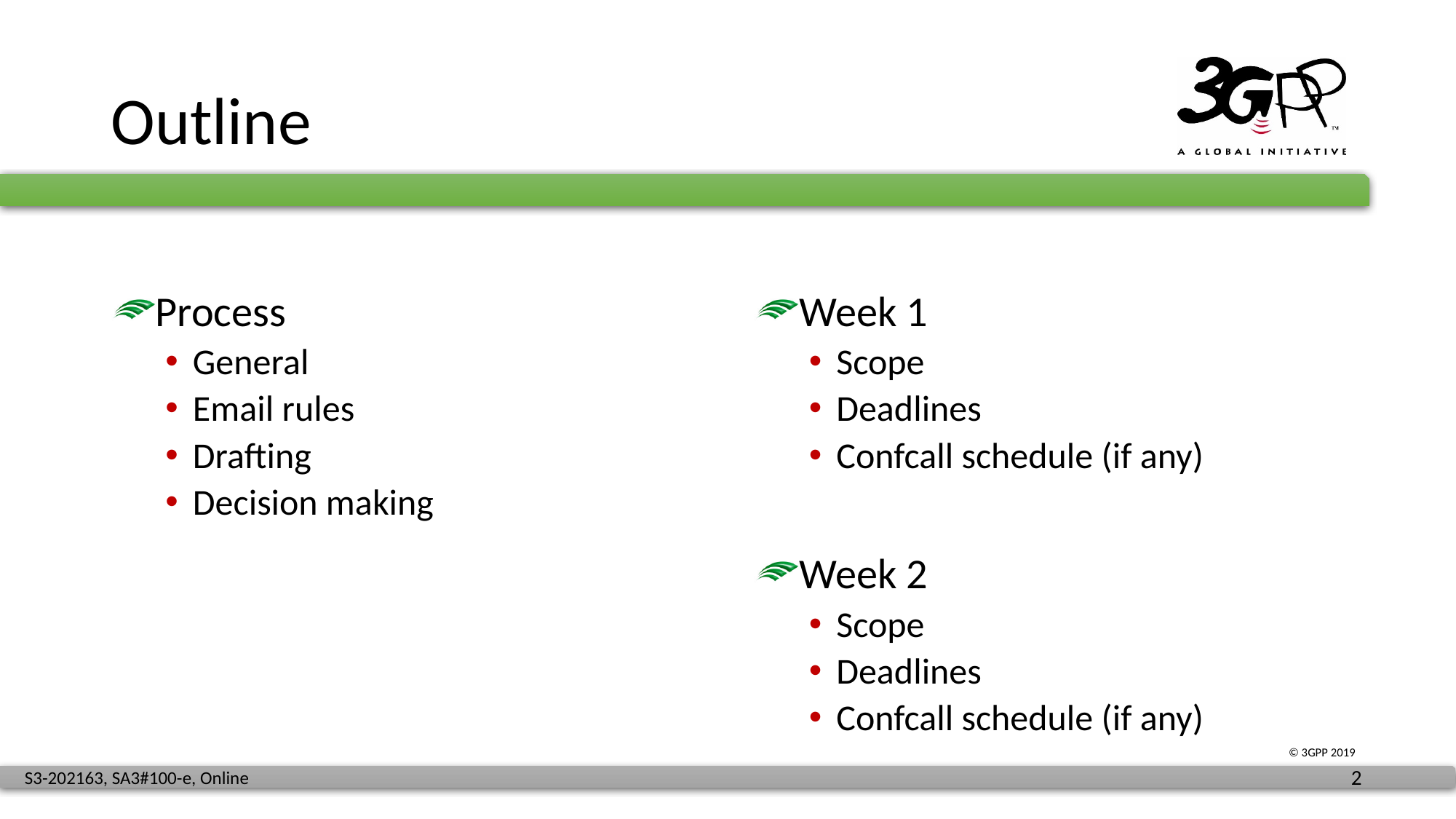

# Outline

Process
General
Email rules
Drafting
Decision making

Week 1
Scope
Deadlines
Confcall schedule (if any)

Week 2
Scope
Deadlines
Confcall schedule (if any)